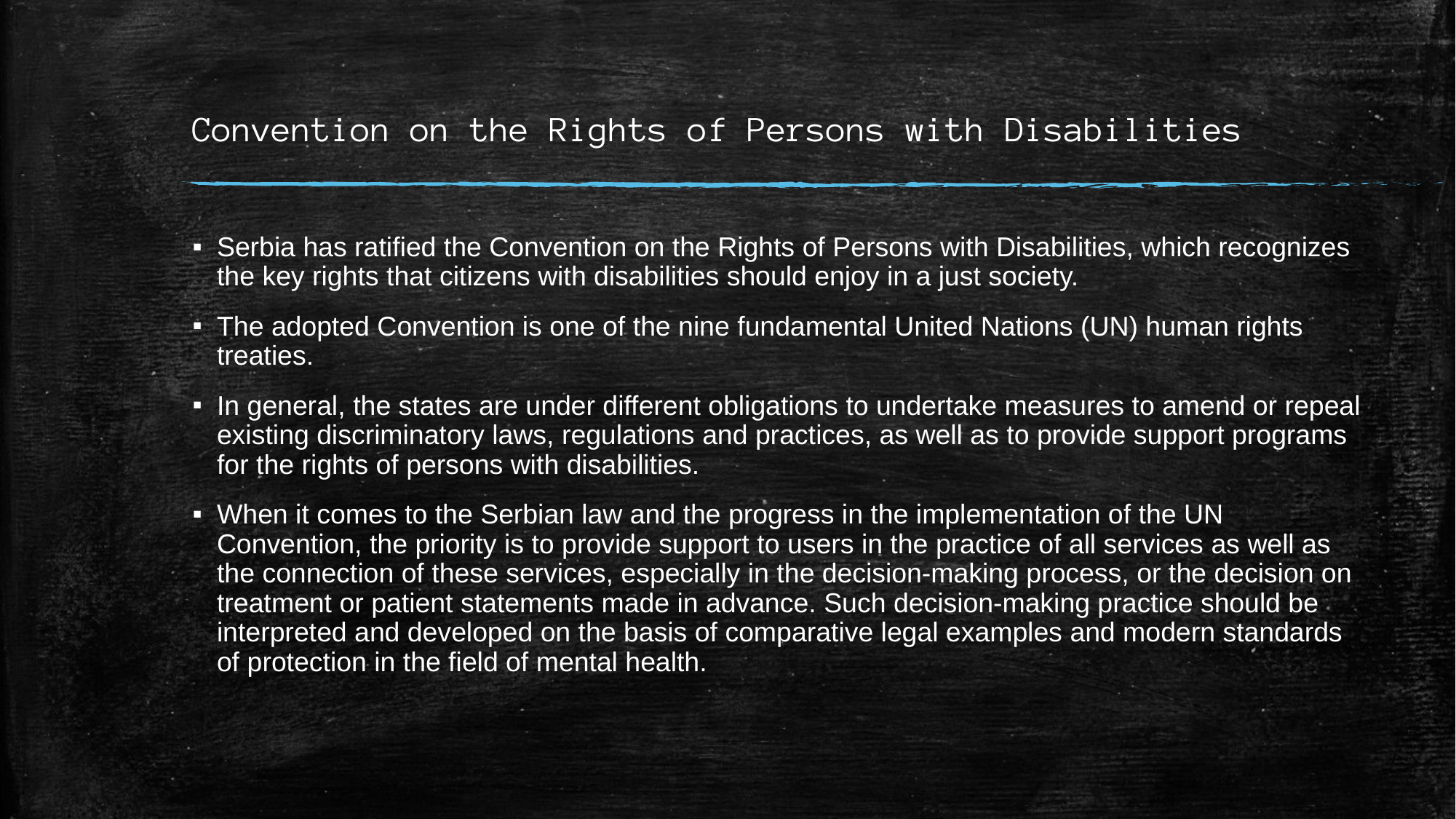

# Convention on the Rights of Persons with Disabilities
Serbia has ratiﬁed the Convention on the Rights of Persons with Disabilities, which recognizes the key rights that citizens with disabilities should enjoy in a just society.
The adopted Convention is one of the nine fundamental United Nations (UN) human rights treaties.
In general, the states are under different obligations to undertake measures to amend or repeal existing discriminatory laws, regulations and practices, as well as to provide support programs for the rights of persons with disabilities.
When it comes to the Serbian law and the progress in the implementation of the UN Convention, the priority is to provide support to users in the practice of all services as well as the connection of these services, especially in the decision-making process, or the decision on treatment or patient statements made in advance. Such decision-making practice should be interpreted and developed on the basis of comparative legal examples and modern standards of protection in the ﬁeld of mental health.